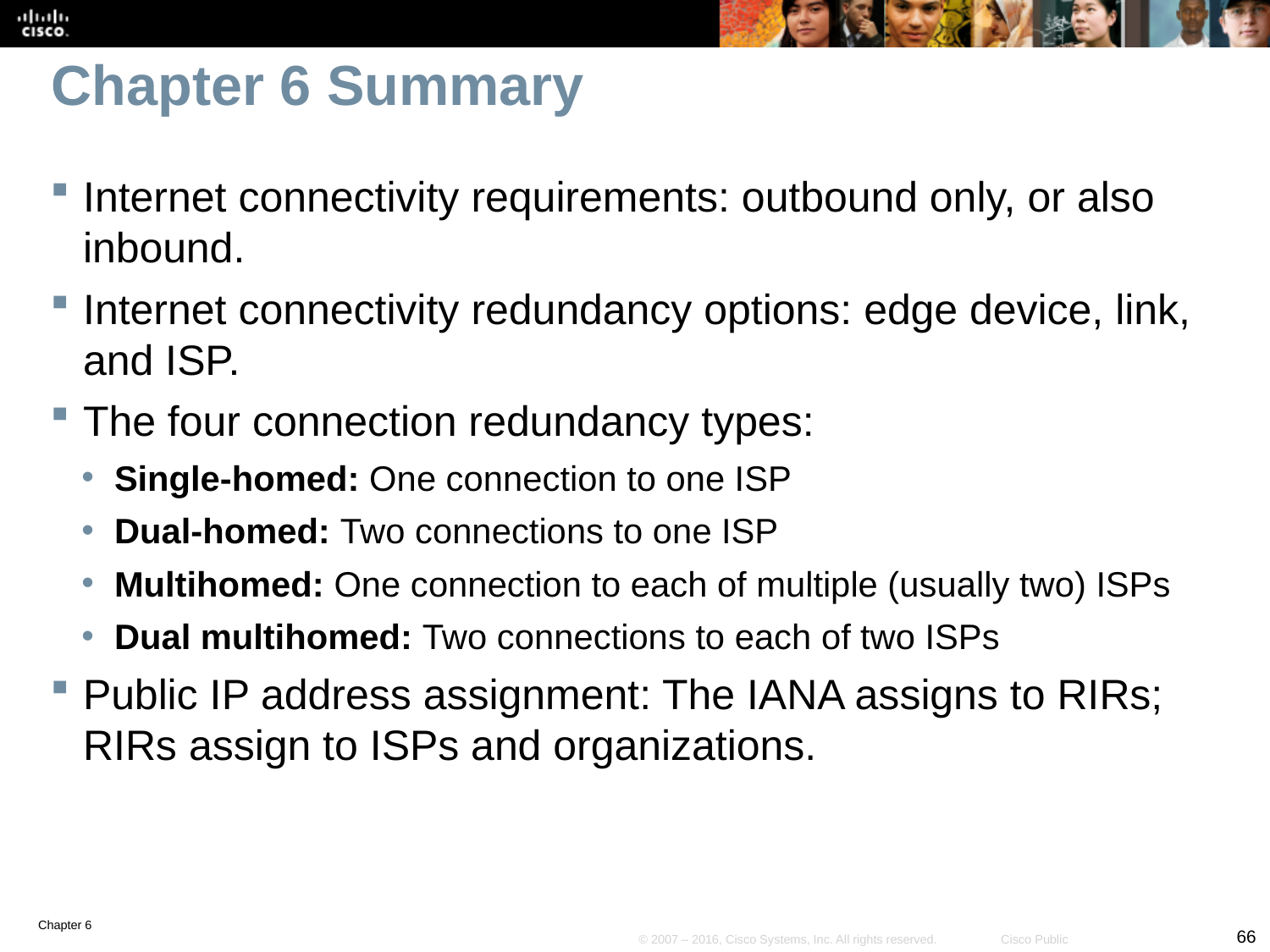

# Chapter 6 Summary
Internet connectivity requirements: outbound only, or also inbound.
Internet connectivity redundancy options: edge device, link, and ISP.
The four connection redundancy types:
Single-homed: One connection to one ISP
Dual-homed: Two connections to one ISP
Multihomed: One connection to each of multiple (usually two) ISPs
Dual multihomed: Two connections to each of two ISPs
Public IP address assignment: The IANA assigns to RIRs; RIRs assign to ISPs and organizations.